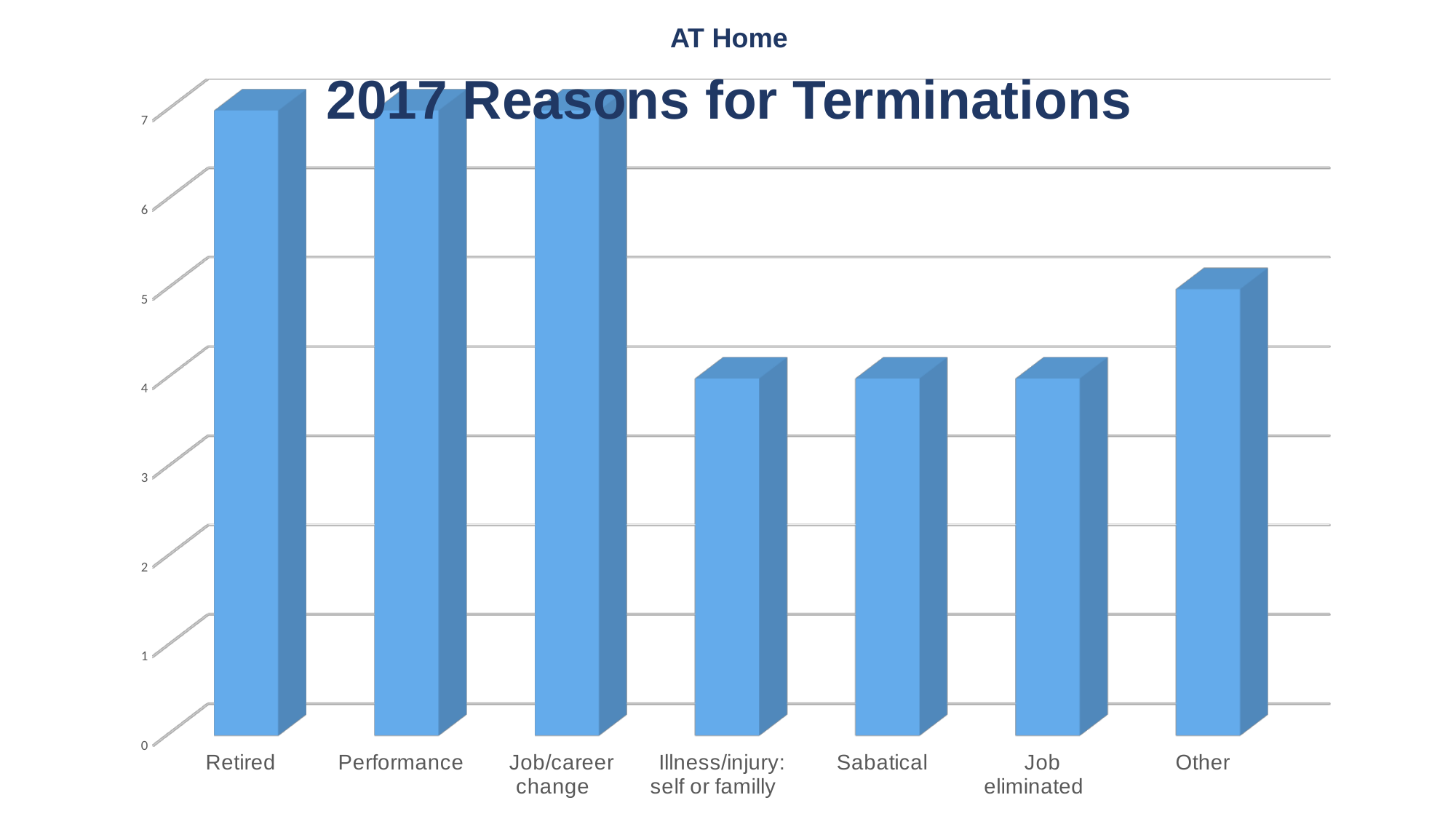

AT Home

[unsupported chart]

2017 Reasons for Terminations